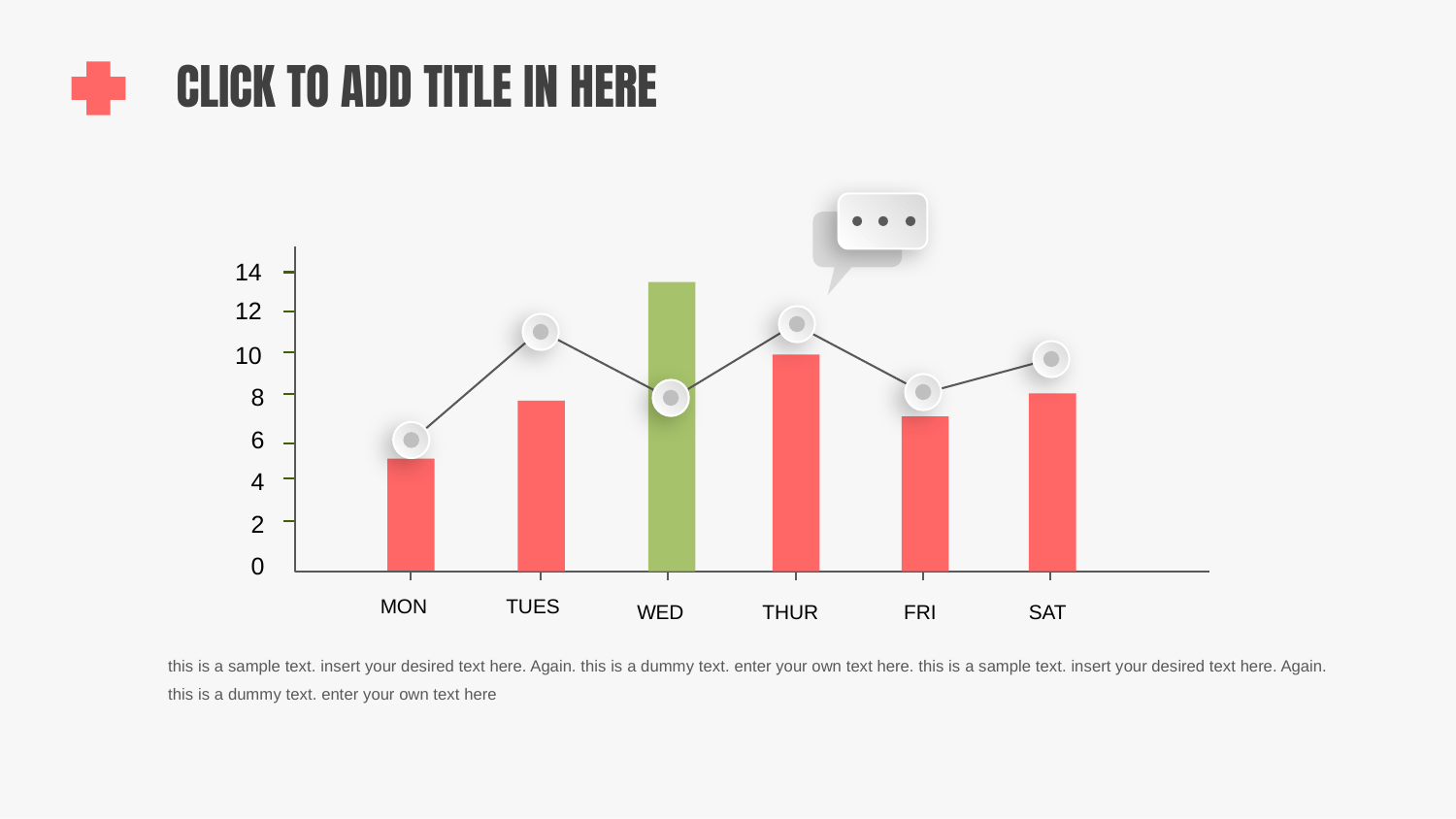

14

12

10

8

6

4

2

0

MON
TUES
WED
THUR
FRI
SAT
this is a sample text. insert your desired text here. Again. this is a dummy text. enter your own text here. this is a sample text. insert your desired text here. Again. this is a dummy text. enter your own text here